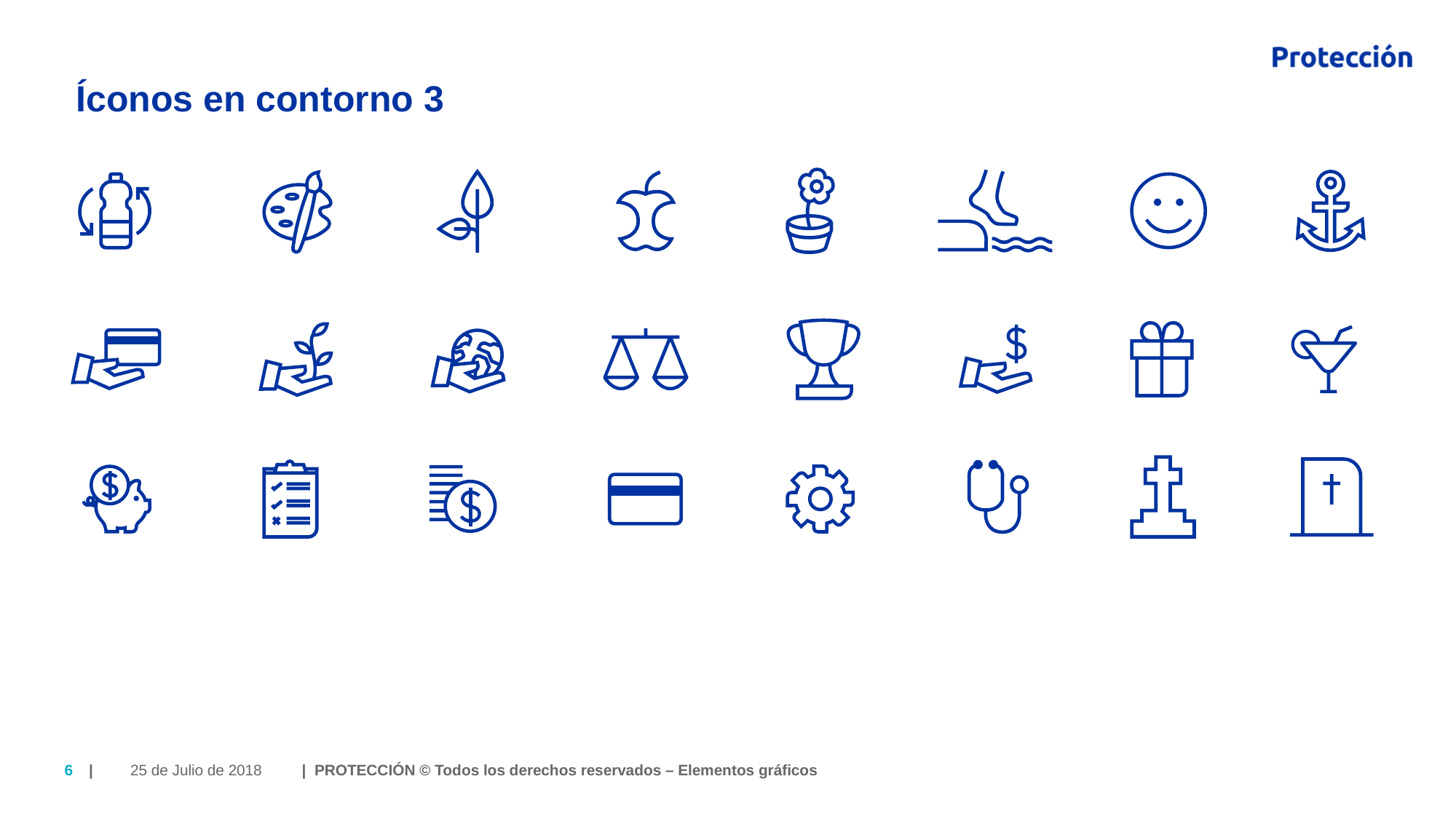

# Íconos en contorno 3

25 de Julio de 2018
6
|                                                  |  PROTECCIÓN © Todos los derechos reservados – Elementos gráficos